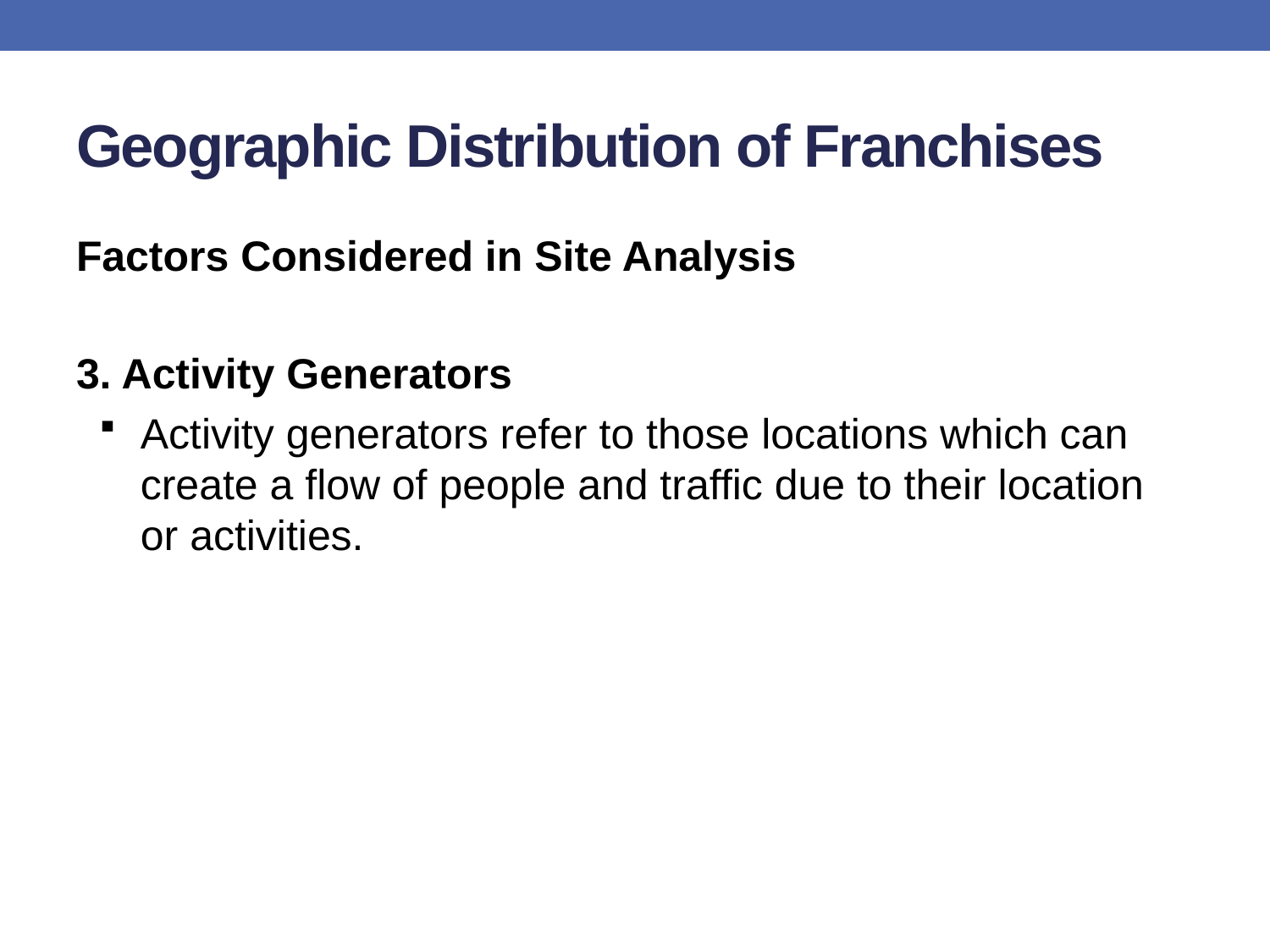

# Geographic Distribution of Franchises
Factors Considered in Site Analysis

3. Activity Generators
Activity generators refer to those locations which can create a flow of people and traffic due to their location or activities.